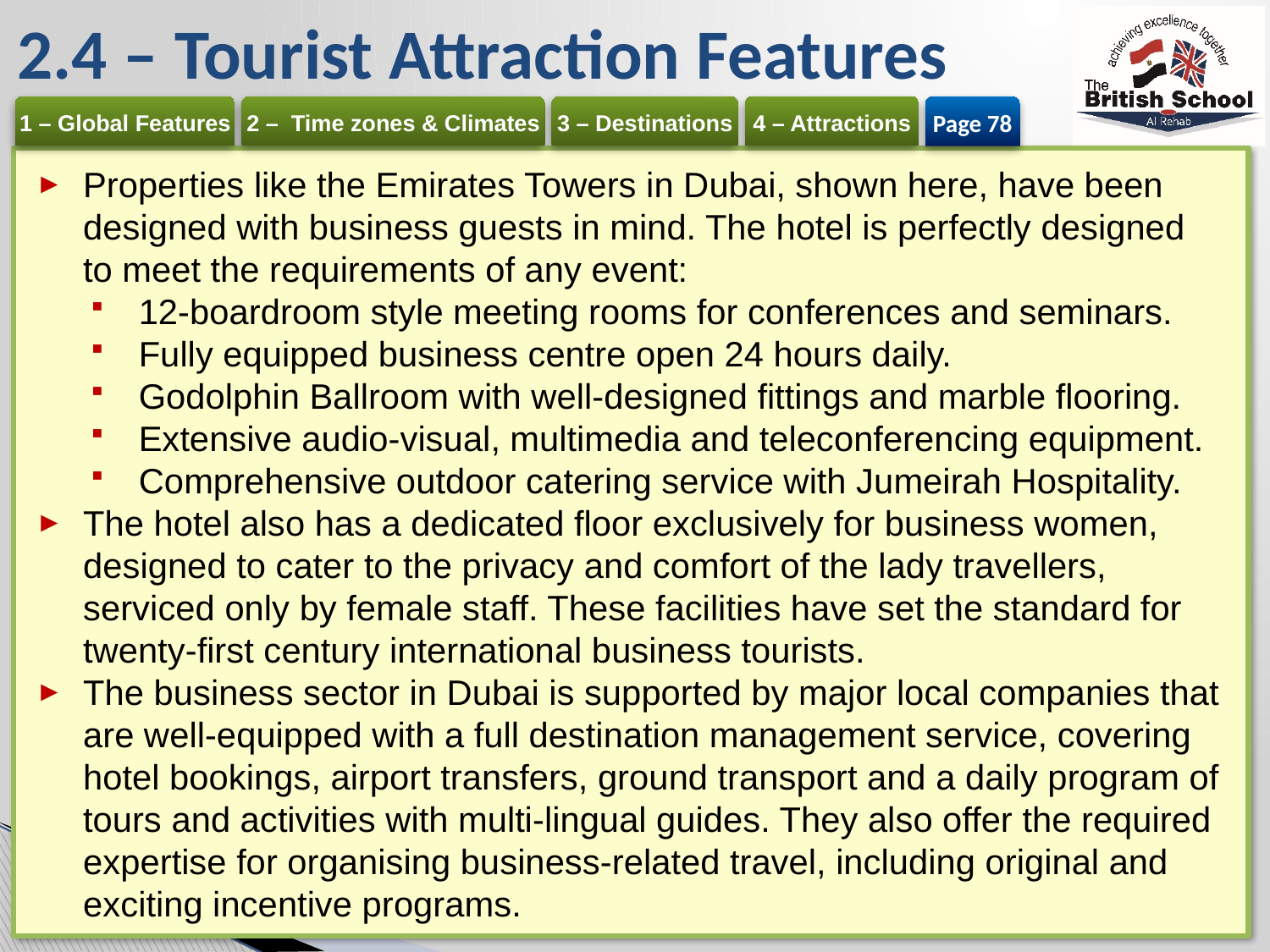

# 2.4 – Tourist Attraction Features
Page 78
Properties like the Emirates Towers in Dubai, shown here, have been designed with business guests in mind. The hotel is perfectly designed to meet the requirements of any event:
12-boardroom style meeting rooms for conferences and seminars.
Fully equipped business centre open 24 hours daily.
Godolphin Ballroom with well-designed fittings and marble flooring.
Extensive audio-visual, multimedia and teleconferencing equipment.
Comprehensive outdoor catering service with Jumeirah Hospitality.
The hotel also has a dedicated floor exclusively for business women, designed to cater to the privacy and comfort of the lady travellers, serviced only by female staff. These facilities have set the standard for twenty-first century international business tourists.
The business sector in Dubai is supported by major local companies that are well-equipped with a full destination management service, covering hotel bookings, airport transfers, ground transport and a daily program of tours and activities with multi-lingual guides. They also offer the required expertise for organising business-related travel, including original and exciting incentive programs.